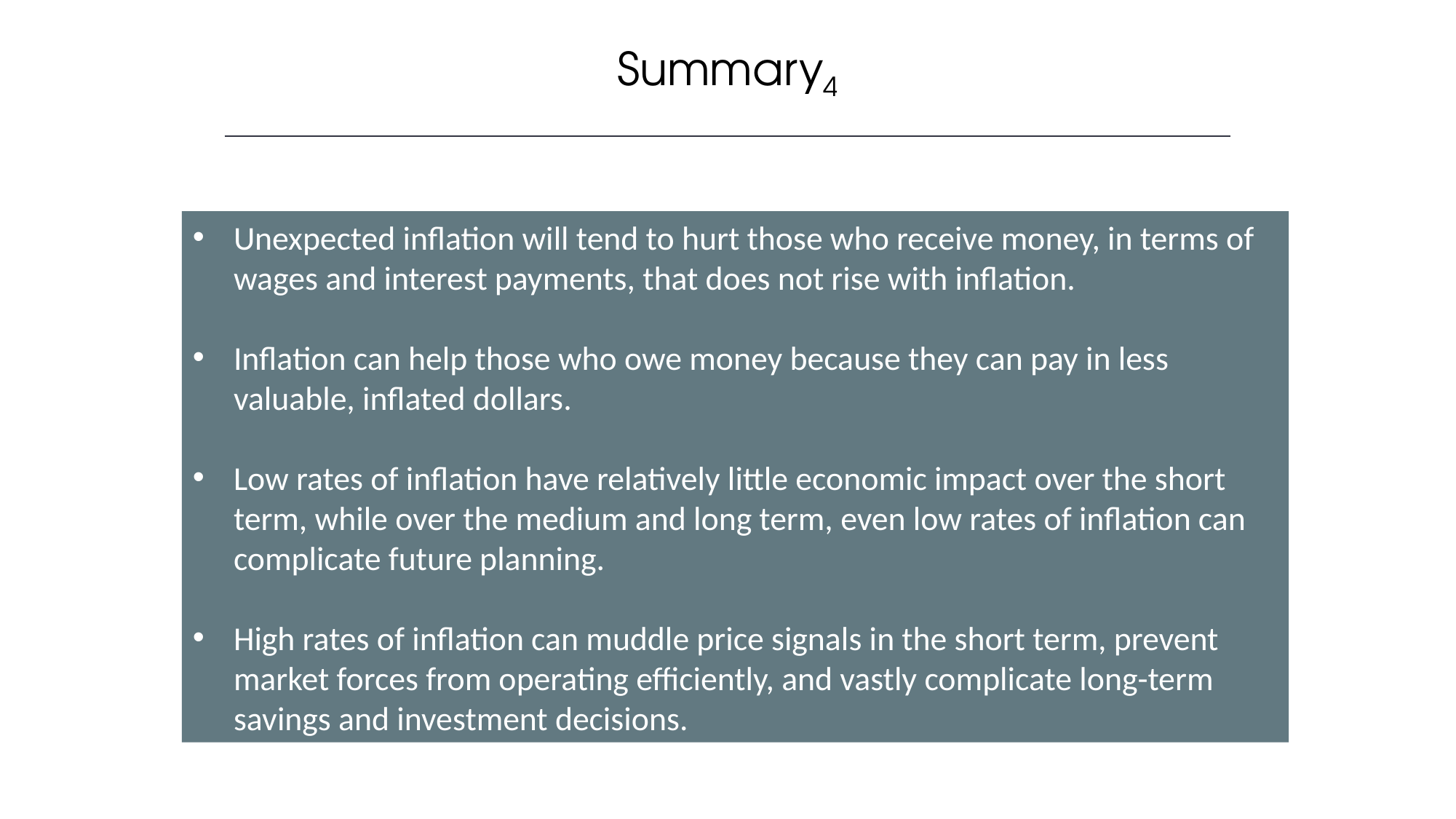

Summary4
Unexpected inflation will tend to hurt those who receive money, in terms of wages and interest payments, that does not rise with inflation.

Inflation can help those who owe money because they can pay in less valuable, inflated dollars.

Low rates of inflation have relatively little economic impact over the short term, while over the medium and long term, even low rates of inflation can complicate future planning.

High rates of inflation can muddle price signals in the short term, prevent market forces from operating efficiently, and vastly complicate long-term savings and investment decisions.